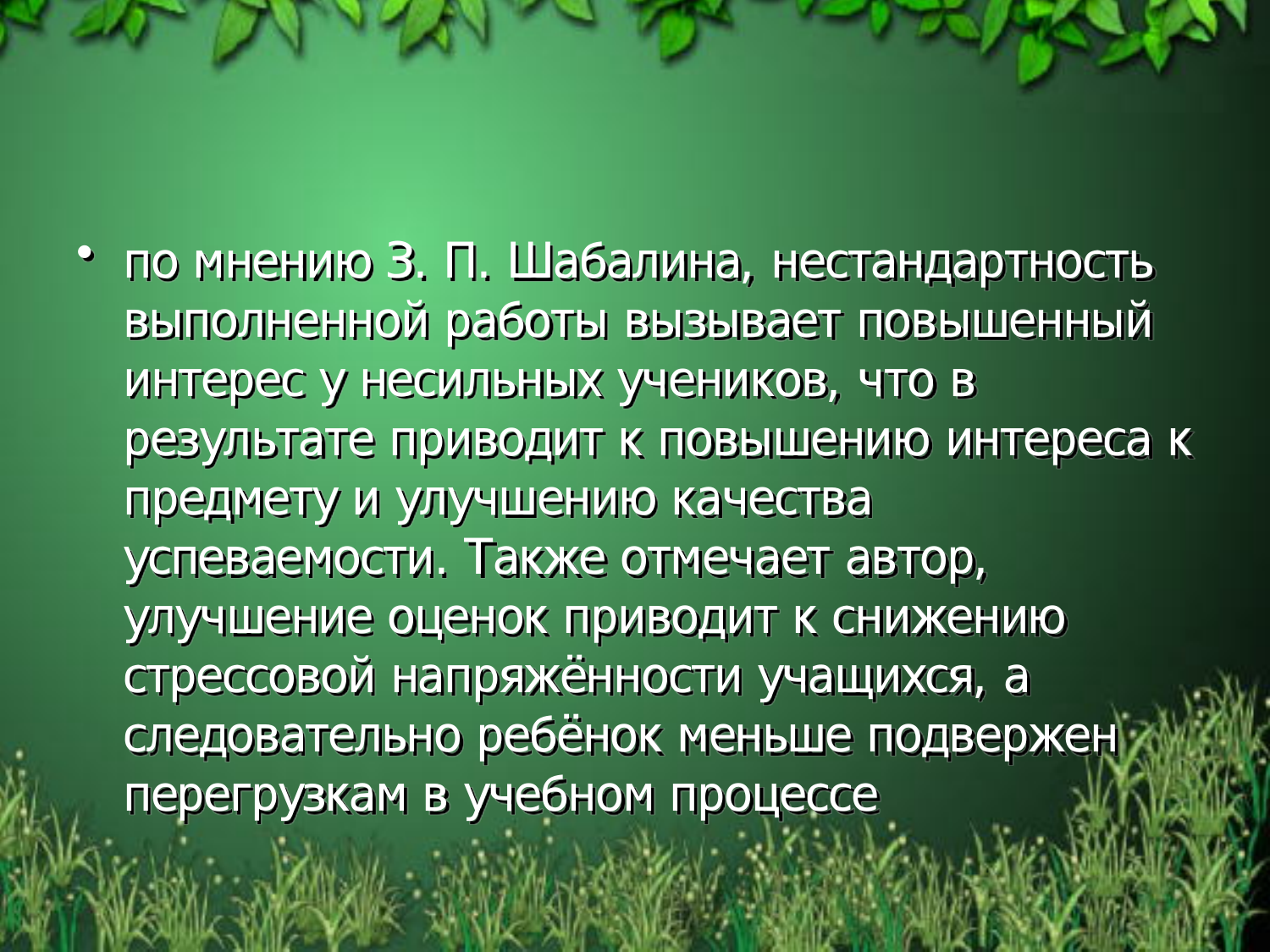

#
по мнению З. П. Шабалина, нестандартность выполненной работы вызывает повышенный интерес у несильных учеников, что в результате приводит к повышению интереса к предмету и улучшению качества успеваемости. Также отмечает автор, улучшение оценок приводит к снижению стрессовой напряжённости учащихся, а следовательно ребёнок меньше подвержен перегрузкам в учебном процессе